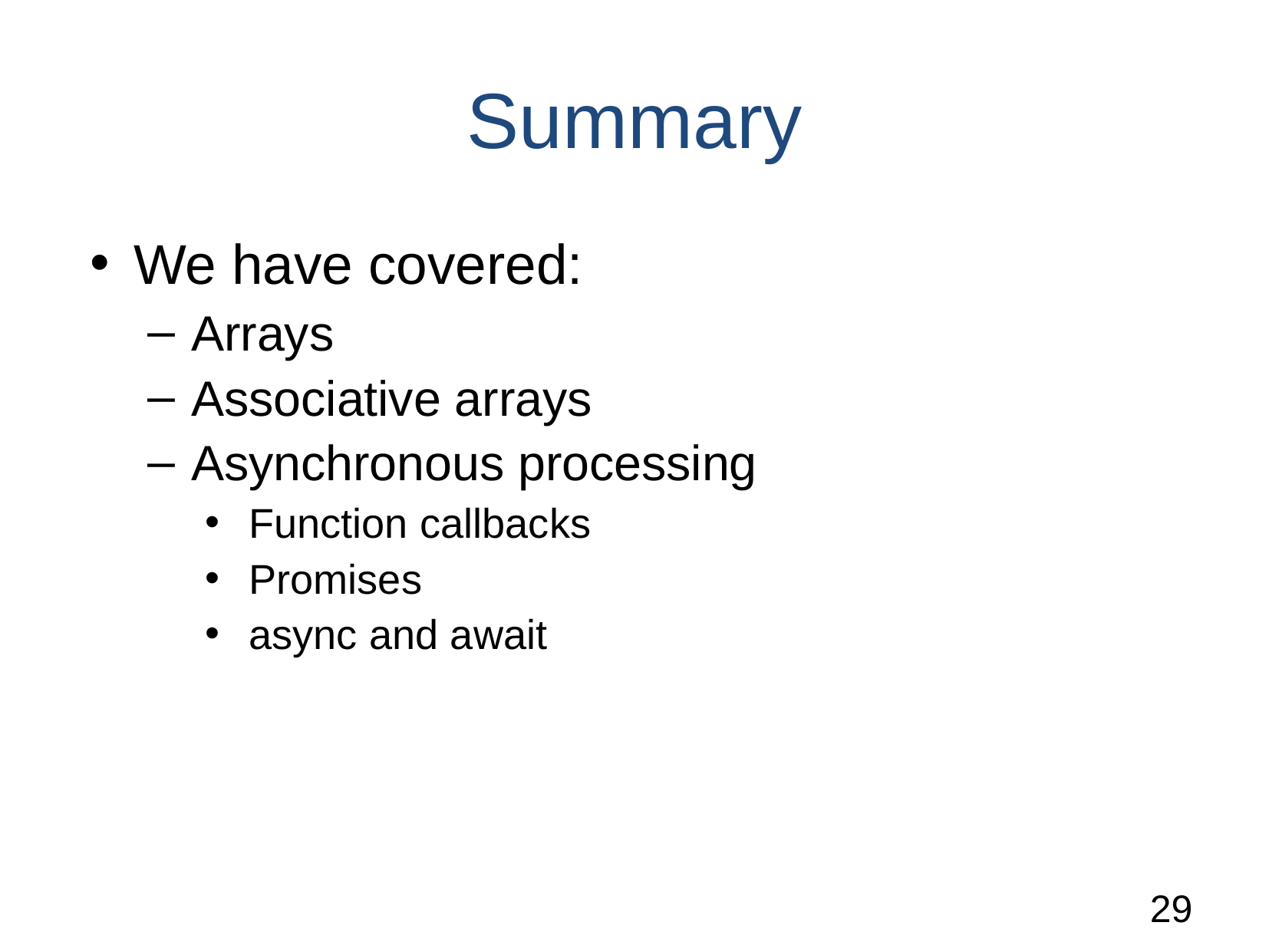

# Summary
We have covered:
Arrays
Associative arrays
Asynchronous processing
Function callbacks
Promises
async and await
29